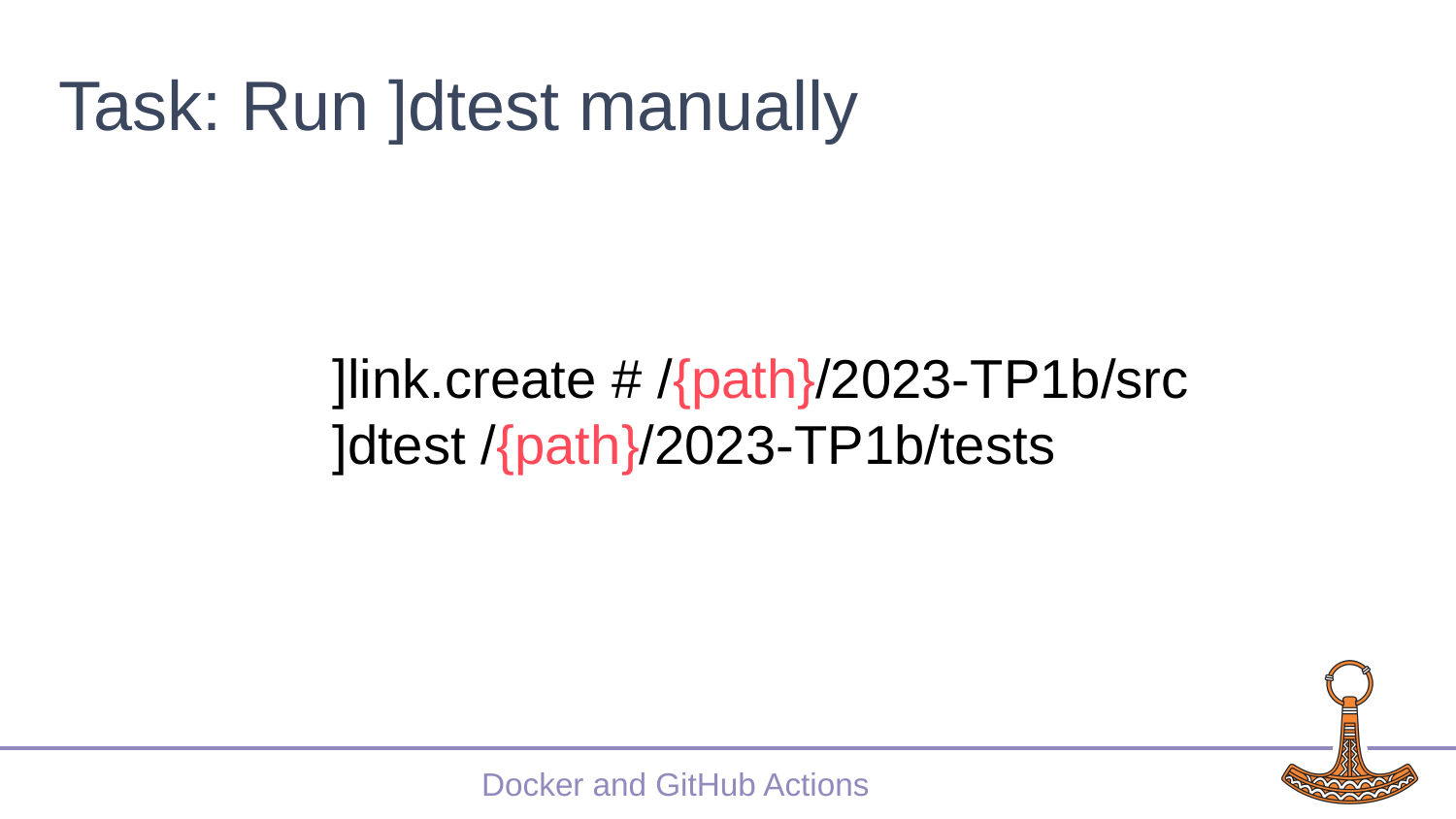

# Task: Run ]dtest manually
]link.create # /{path}/2023-TP1b/src
]dtest /{path}/2023-TP1b/tests
25